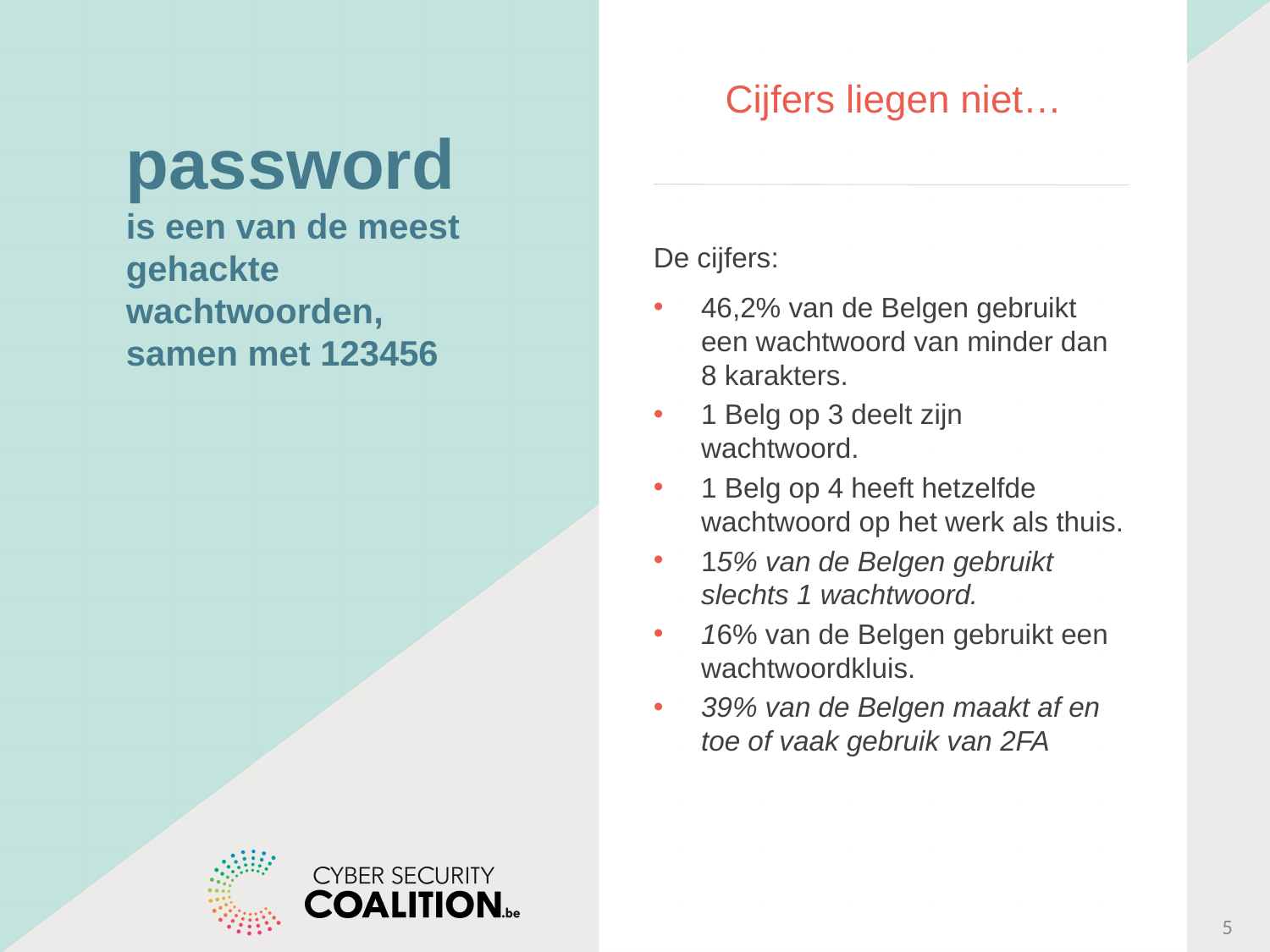

# Cijfers liegen niet…
password
is een van de meest gehackte wachtwoorden, samen met 123456
De cijfers:
46,2% van de Belgen gebruikt een wachtwoord van minder dan 8 karakters.
1 Belg op 3 deelt zijn wachtwoord.
1 Belg op 4 heeft hetzelfde wachtwoord op het werk als thuis.
15% van de Belgen gebruikt slechts 1 wachtwoord.
16% van de Belgen gebruikt een wachtwoordkluis.
39% van de Belgen maakt af en toe of vaak gebruik van 2FA
5